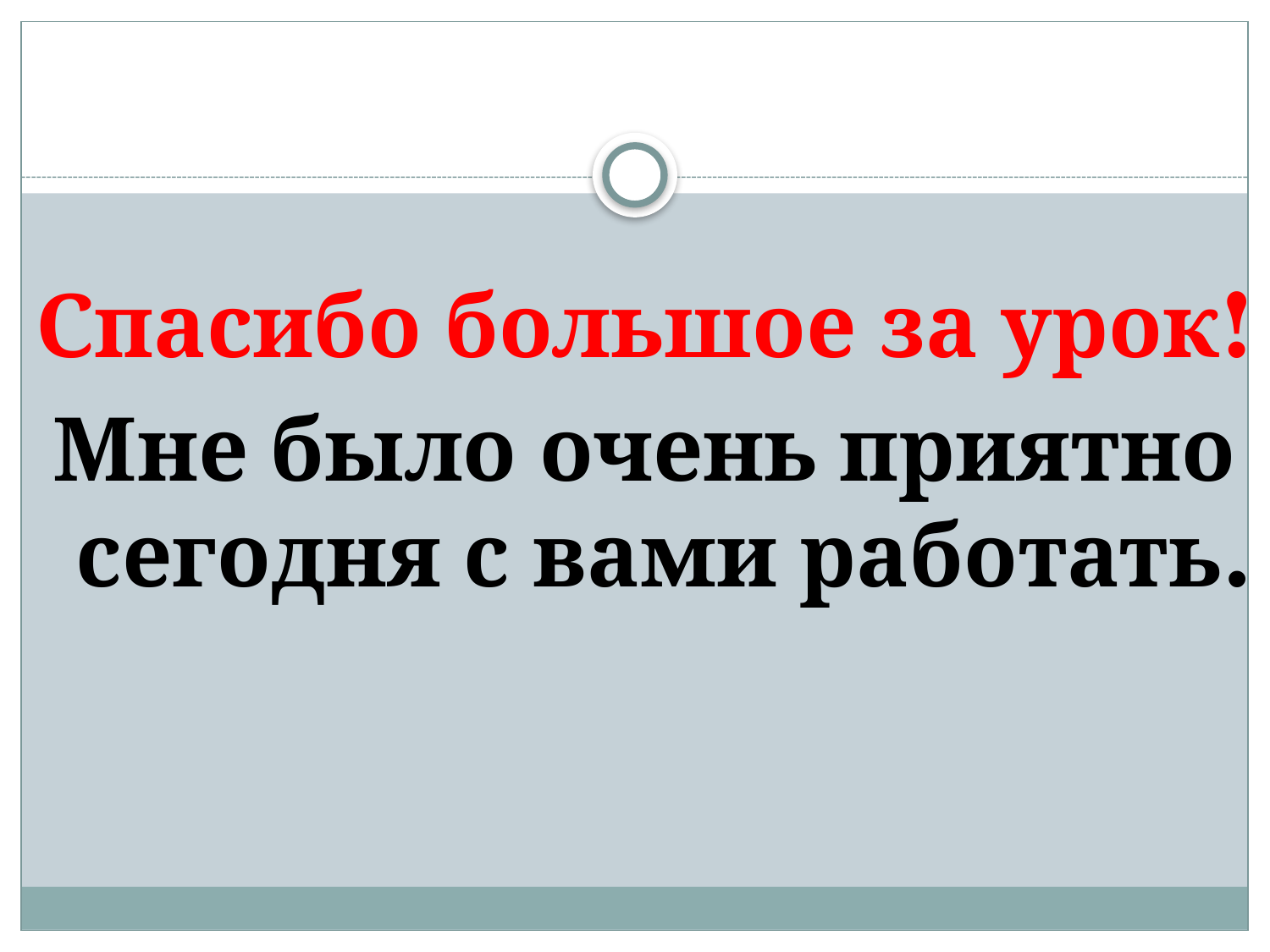

#

Спасибо большое за урок!
Мне было очень приятно сегодня с вами работать.